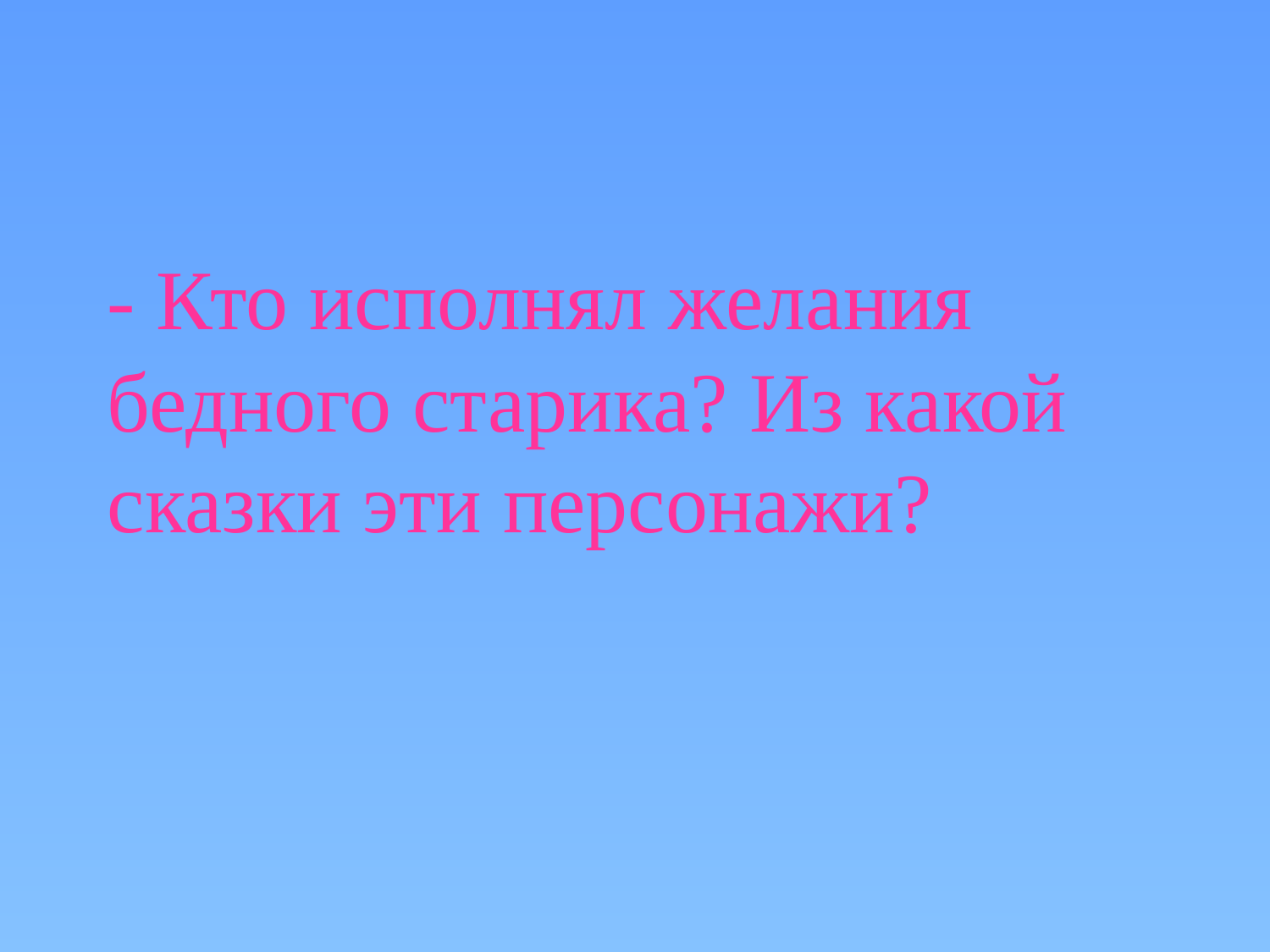

- Кто исполнял желания бедного старика? Из какой сказки эти персонажи?